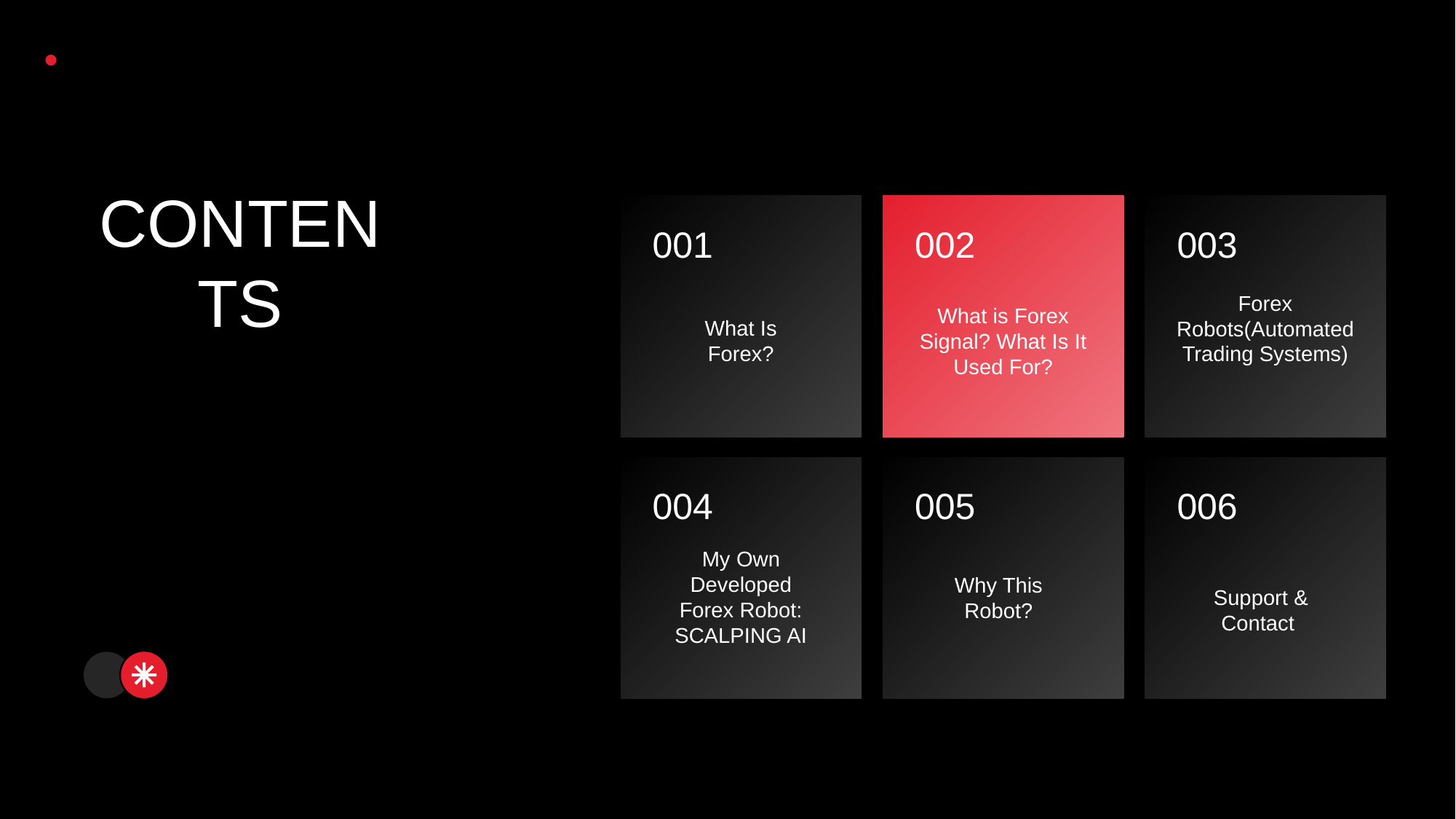

CONTENTS

001
002
003
Forex Robots(Automated Trading Systems)
What is Forex Signal? What Is It Used For?
What Is Forex?

004
005
006
My Own Developed Forex Robot: SCALPING AI
Why This Robot?
Support & Contact